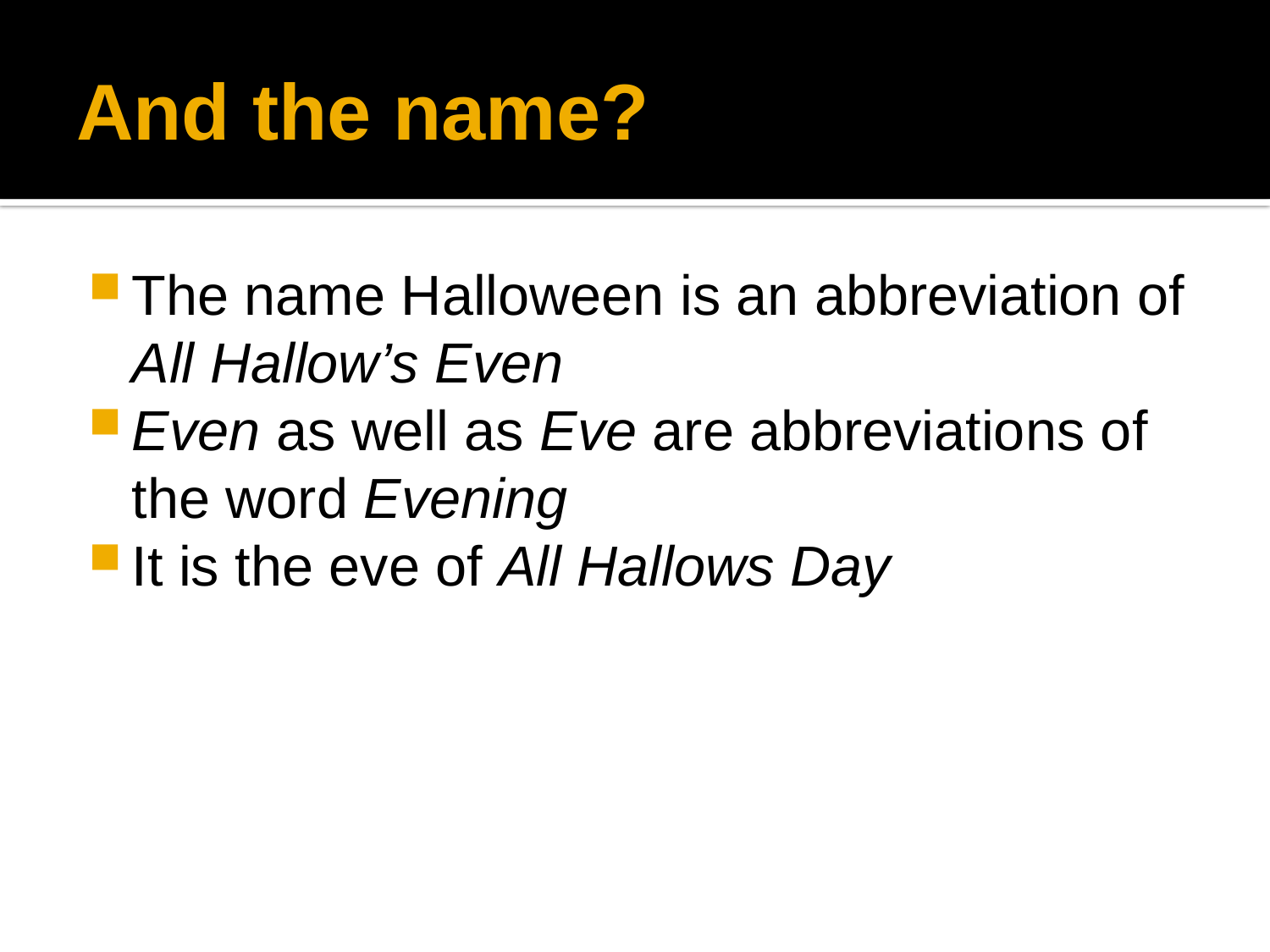

# And the name?
The name Halloween is an abbreviation of All Hallow’s Even
Even as well as Eve are abbreviations of the word Evening
It is the eve of All Hallows Day